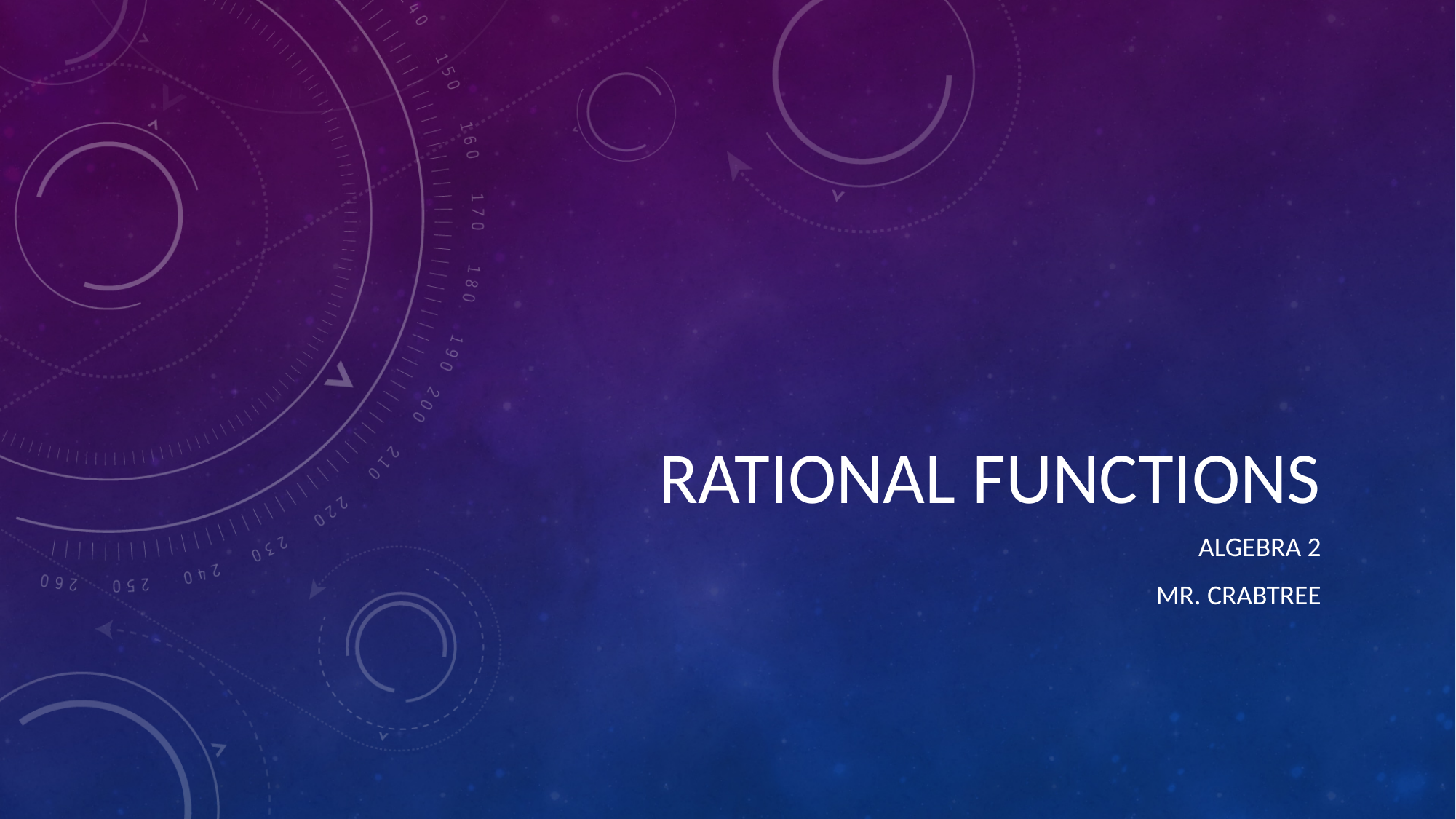

# Rational Functions
Algebra 2
Mr. Crabtree